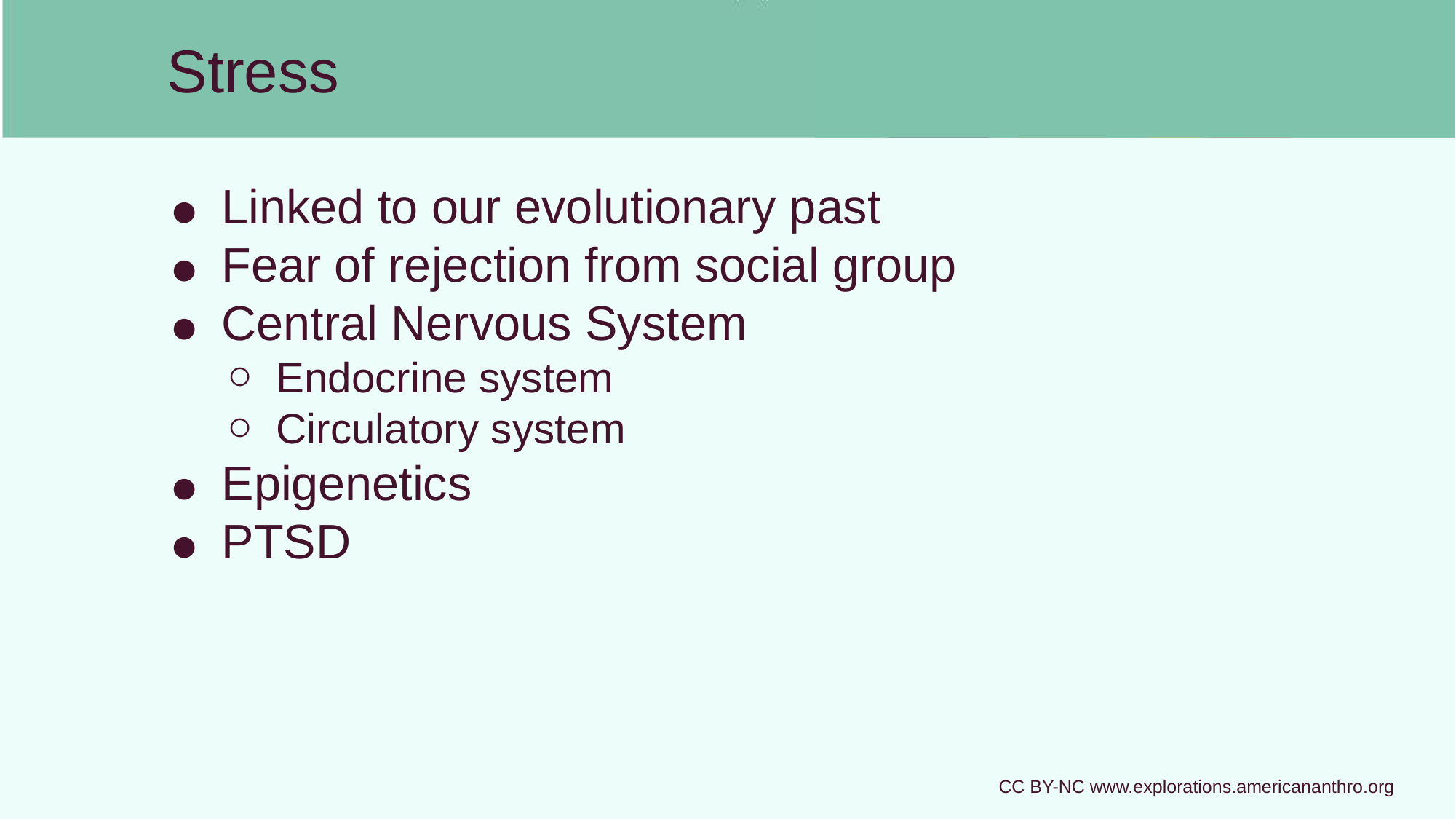

# Stress
Linked to our evolutionary past
Fear of rejection from social group
Central Nervous System
Endocrine system
Circulatory system
Epigenetics
PTSD